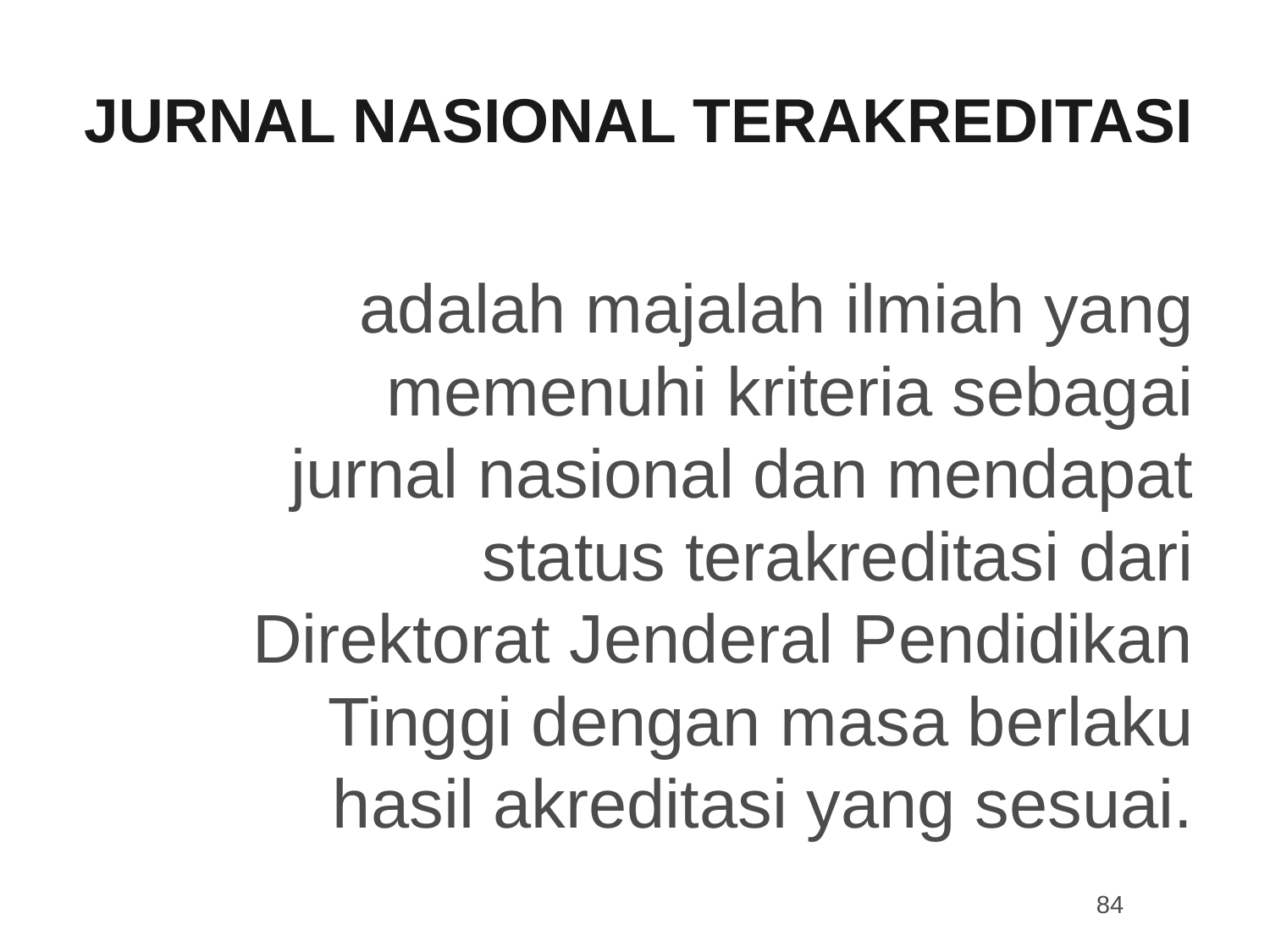

# JURNAL NASIONAL TERAKREDITASI
adalah majalah ilmiah yang memenuhi kriteria sebagai jurnal nasional dan mendapat status terakreditasi dari Direktorat Jenderal Pendidikan Tinggi dengan masa berlaku hasil akreditasi yang sesuai.
84